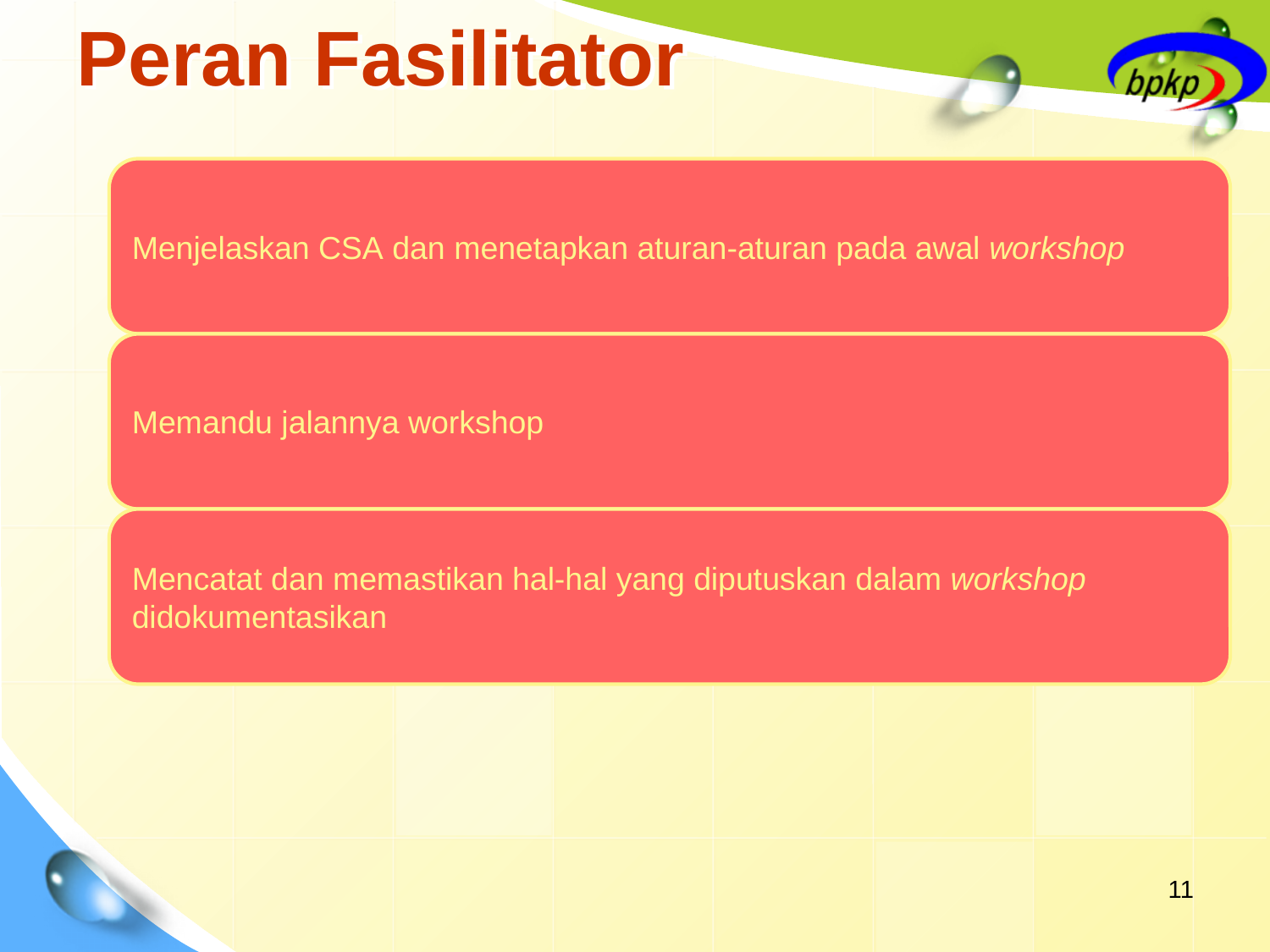

# Peran Fasilitator
Menjelaskan CSA dan menetapkan aturan-aturan pada awal workshop
Mencatat dan memastikan hal-hal yang diputuskan dalam workshop didokumentasikan
Memandu jalannya workshop
11